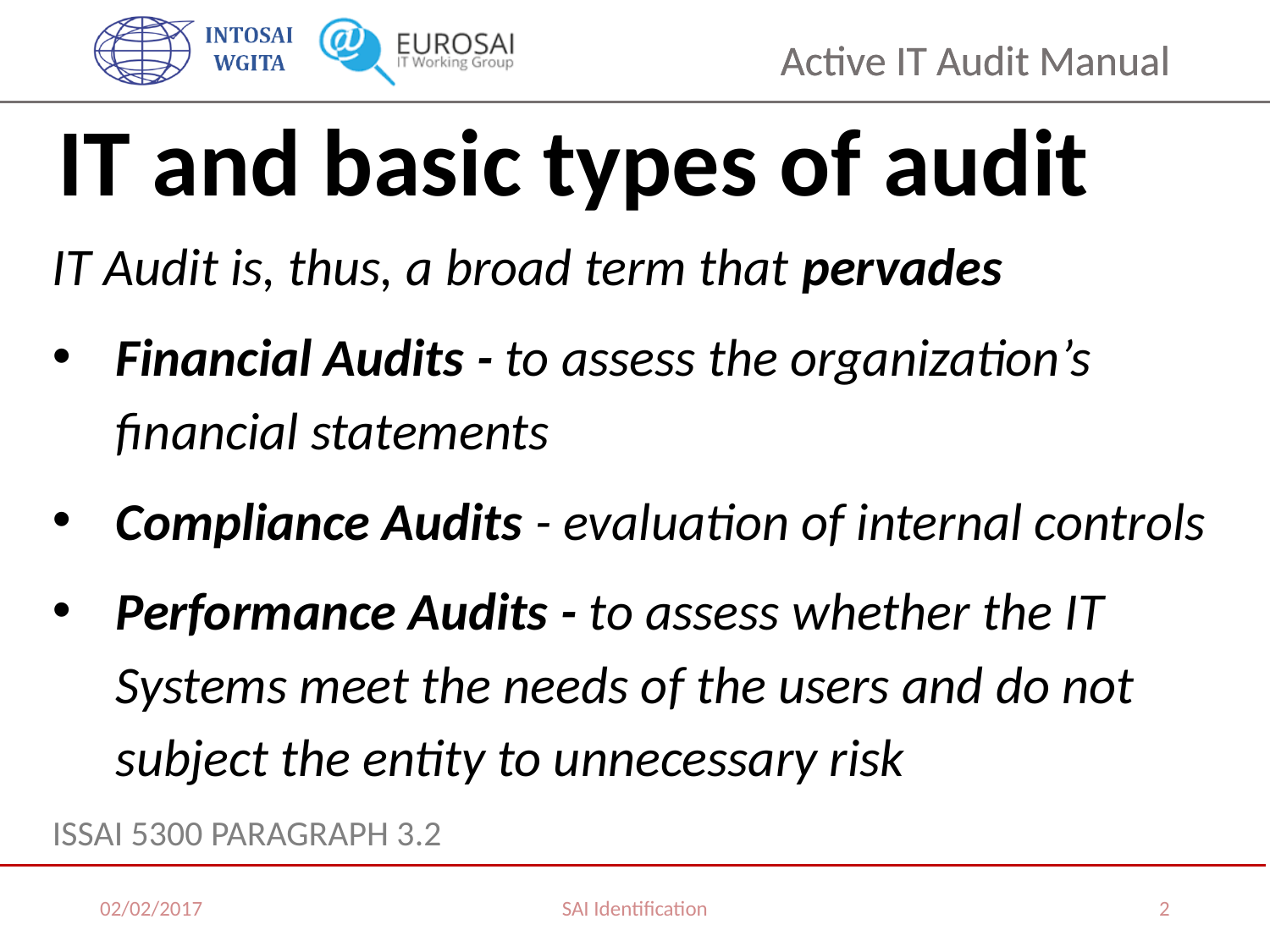

IT and basic types of audit
IT Audit is, thus, a broad term that pervades
Financial Audits - to assess the organization’s financial statements
Compliance Audits - evaluation of internal controls
Performance Audits - to assess whether the IT Systems meet the needs of the users and do not subject the entity to unnecessary risk
ISSAI 5300 paragraph 3.2
02/02/2017
SAI Identification
2